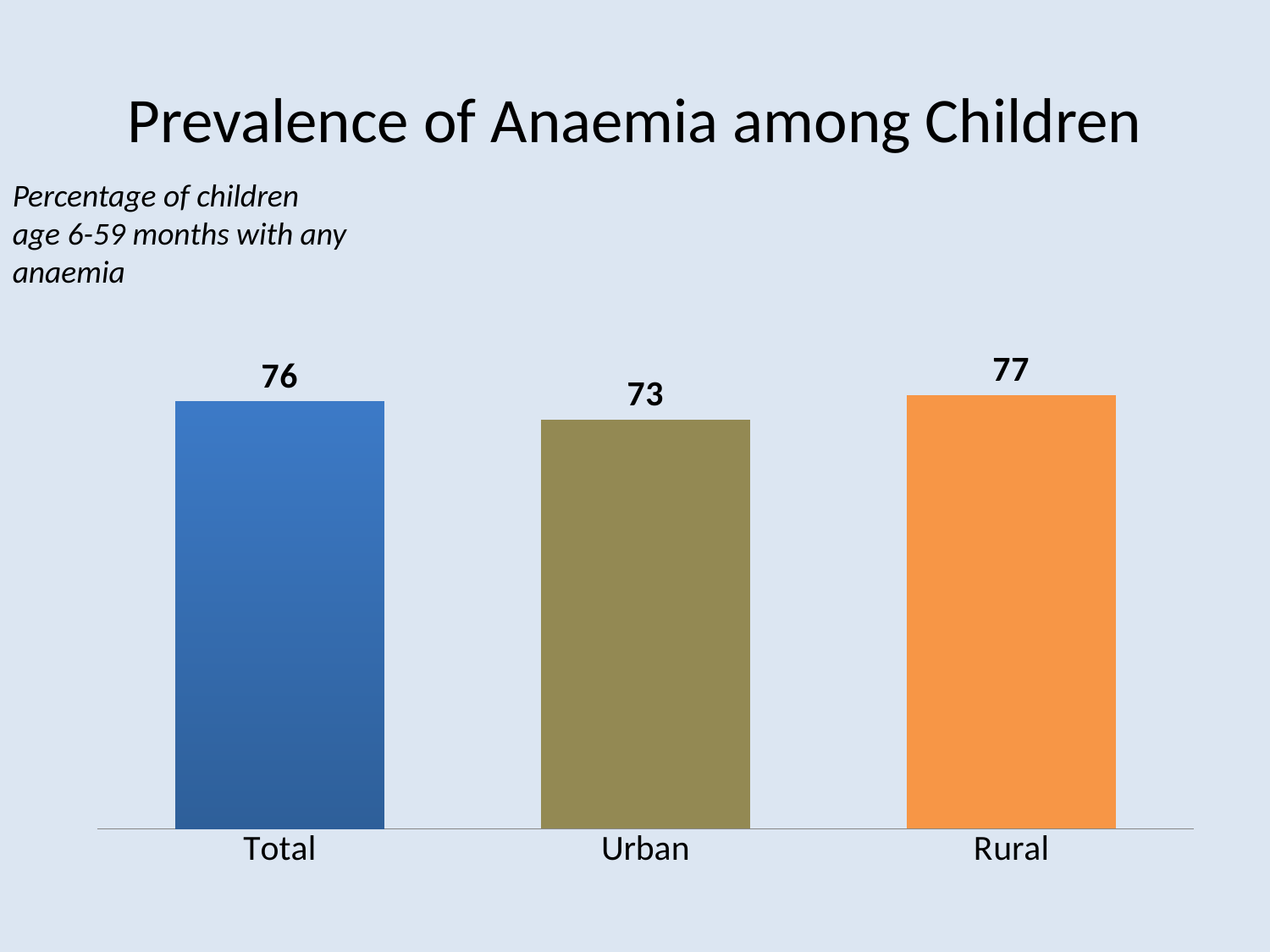

# Prevalence of Anaemia among Children
Percentage of children age 6-59 months with any anaemia

### Chart

| Category | Series 1 |
|---|---|
| Total | 75.9 |
| Urban | 72.7 |
| Rural | 77.1 |